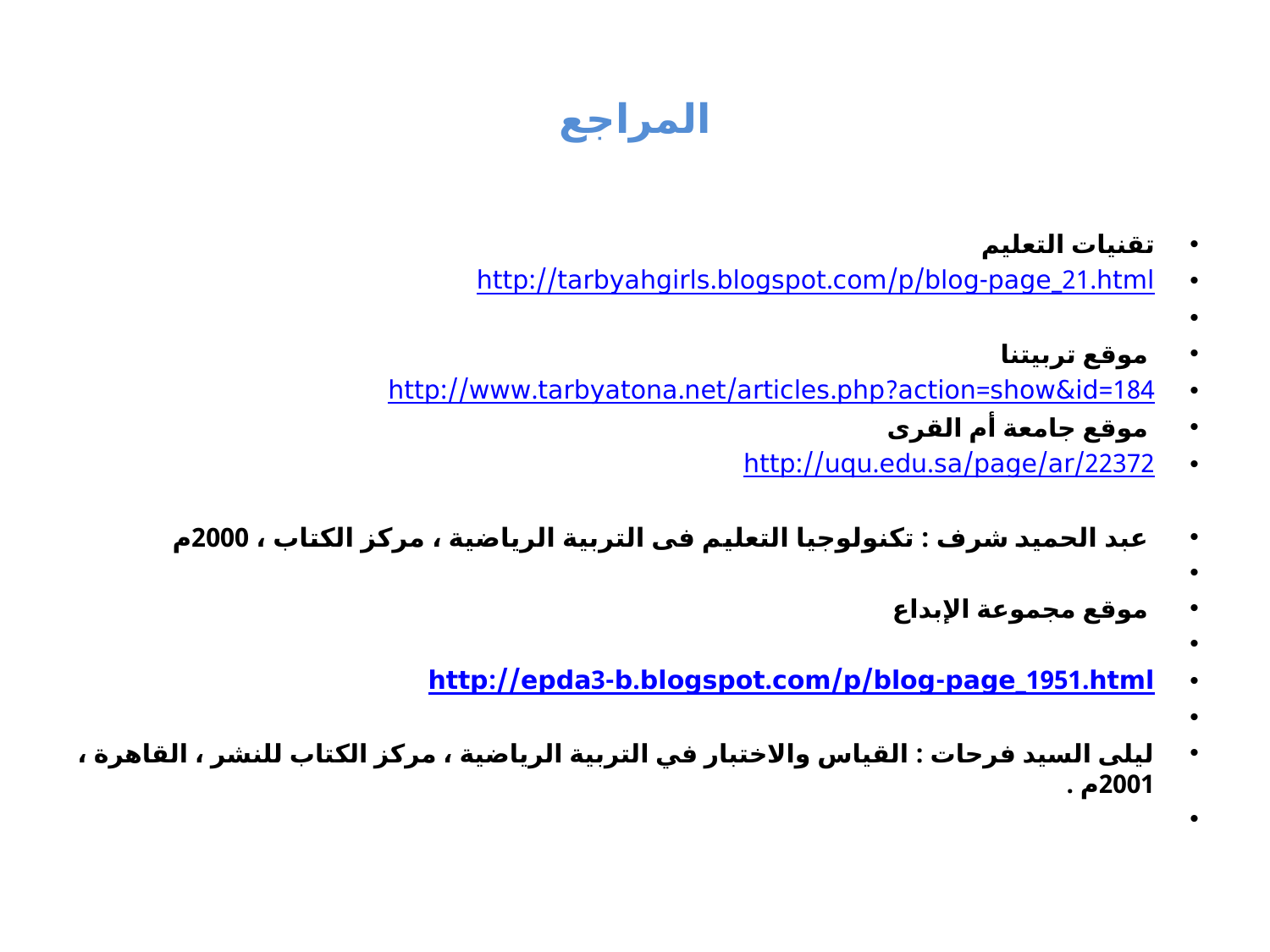

# المراجع
تقنيات التعليم
http://tarbyahgirls.blogspot.com/p/blog-page_21.html

 موقع تربيتنا
http://www.tarbyatona.net/articles.php?action=show&id=184
 موقع جامعة أم القرى
http://uqu.edu.sa/page/ar/22372

 عبد الحميد شرف : تكنولوجيا التعليم فى التربية الرياضية ، مركز الكتاب ، 2000م

 موقع مجموعة الإبداع

http://epda3-b.blogspot.com/p/blog-page_1951.html

ليلى السيد فرحات : القياس والاختبار في التربية الرياضية ، مركز الكتاب للنشر ، القاهرة ، 2001م .